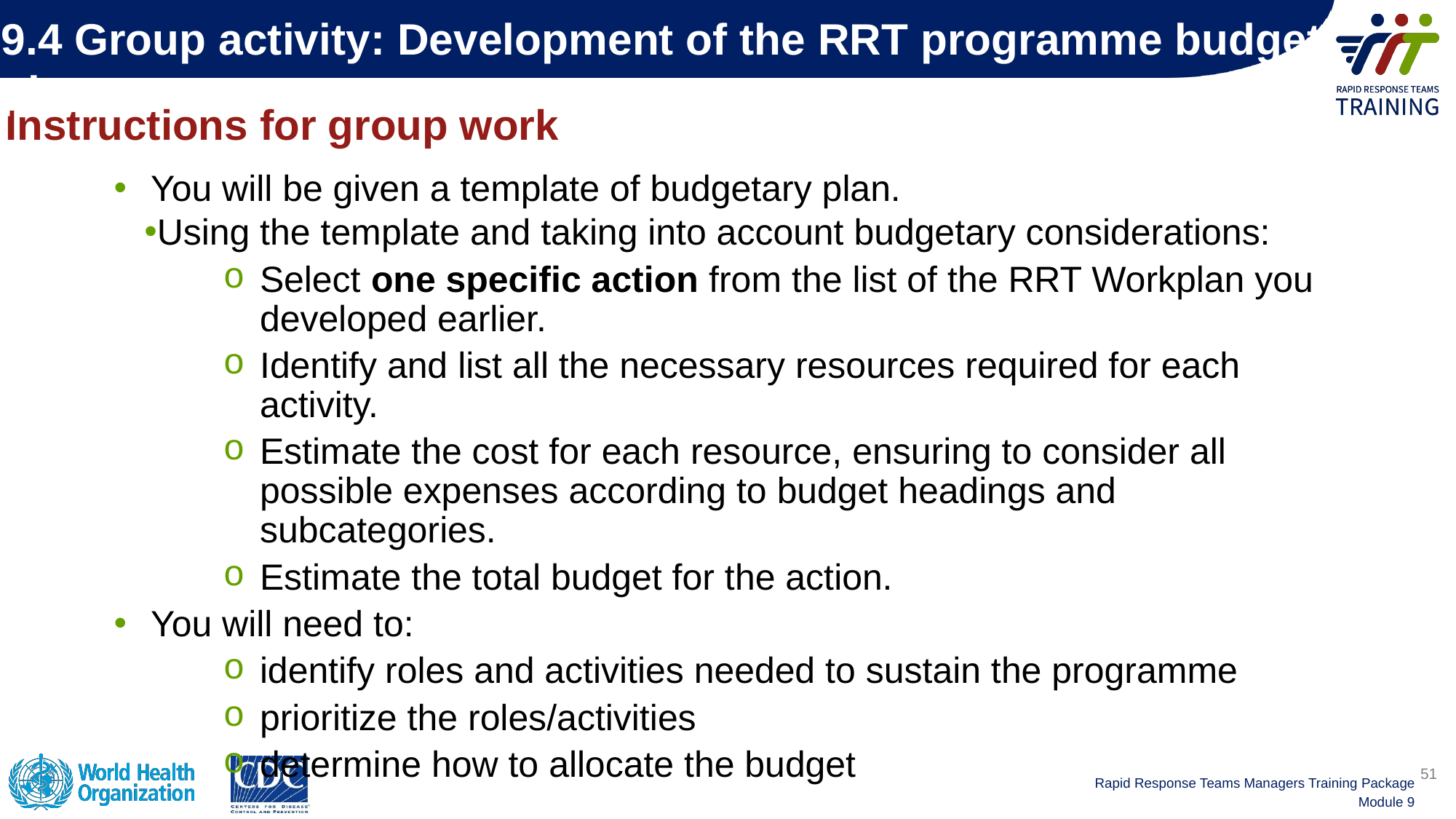

9.4 Group activity: Development of the RRT programme budget plan

Instructions for group work
You will be given a template of budgetary plan.
Using the template and taking into account budgetary considerations:
Select one specific action from the list of the RRT Workplan you developed earlier.
Identify and list all the necessary resources required for each activity.
Estimate the cost for each resource, ensuring to consider all possible expenses according to budget headings and subcategories.
Estimate the total budget for the action.
You will need to:
identify roles and activities needed to sustain the programme
prioritize the roles/activities
determine how to allocate the budget

51